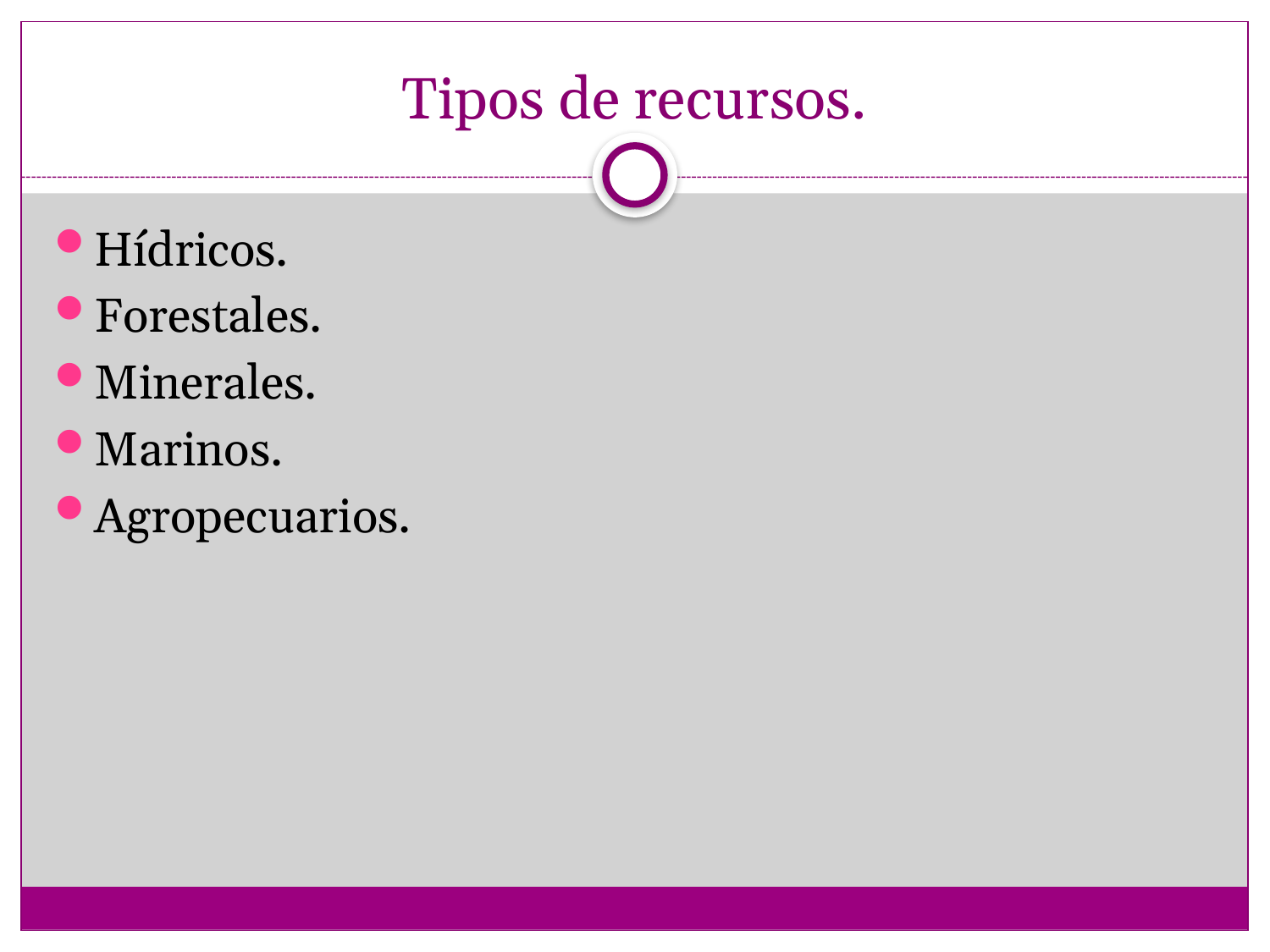

# Tipos de recursos.
Hídricos.
Forestales.
Minerales.
Marinos.
Agropecuarios.